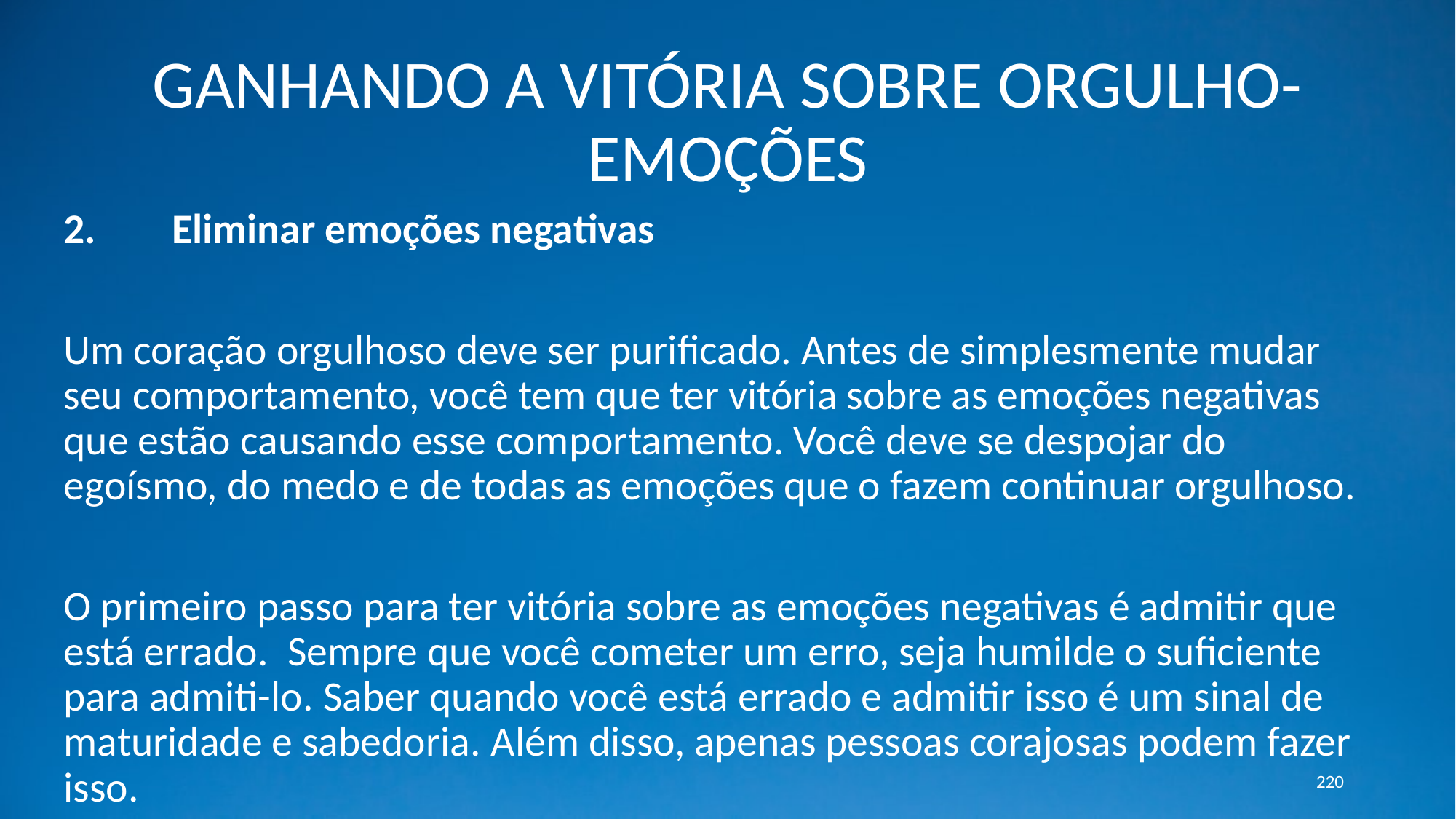

# GANHANDO A VITÓRIA SOBRE ORGULHO-EMOÇÕES
2.	Eliminar emoções negativas

Um coração orgulhoso deve ser purificado. Antes de simplesmente mudar seu comportamento, você tem que ter vitória sobre as emoções negativas que estão causando esse comportamento. Você deve se despojar do egoísmo, do medo e de todas as emoções que o fazem continuar orgulhoso.

O primeiro passo para ter vitória sobre as emoções negativas é admitir que está errado.  Sempre que você cometer um erro, seja humilde o suficiente para admiti-lo. Saber quando você está errado e admitir isso é um sinal de maturidade e sabedoria. Além disso, apenas pessoas corajosas podem fazer isso.
220